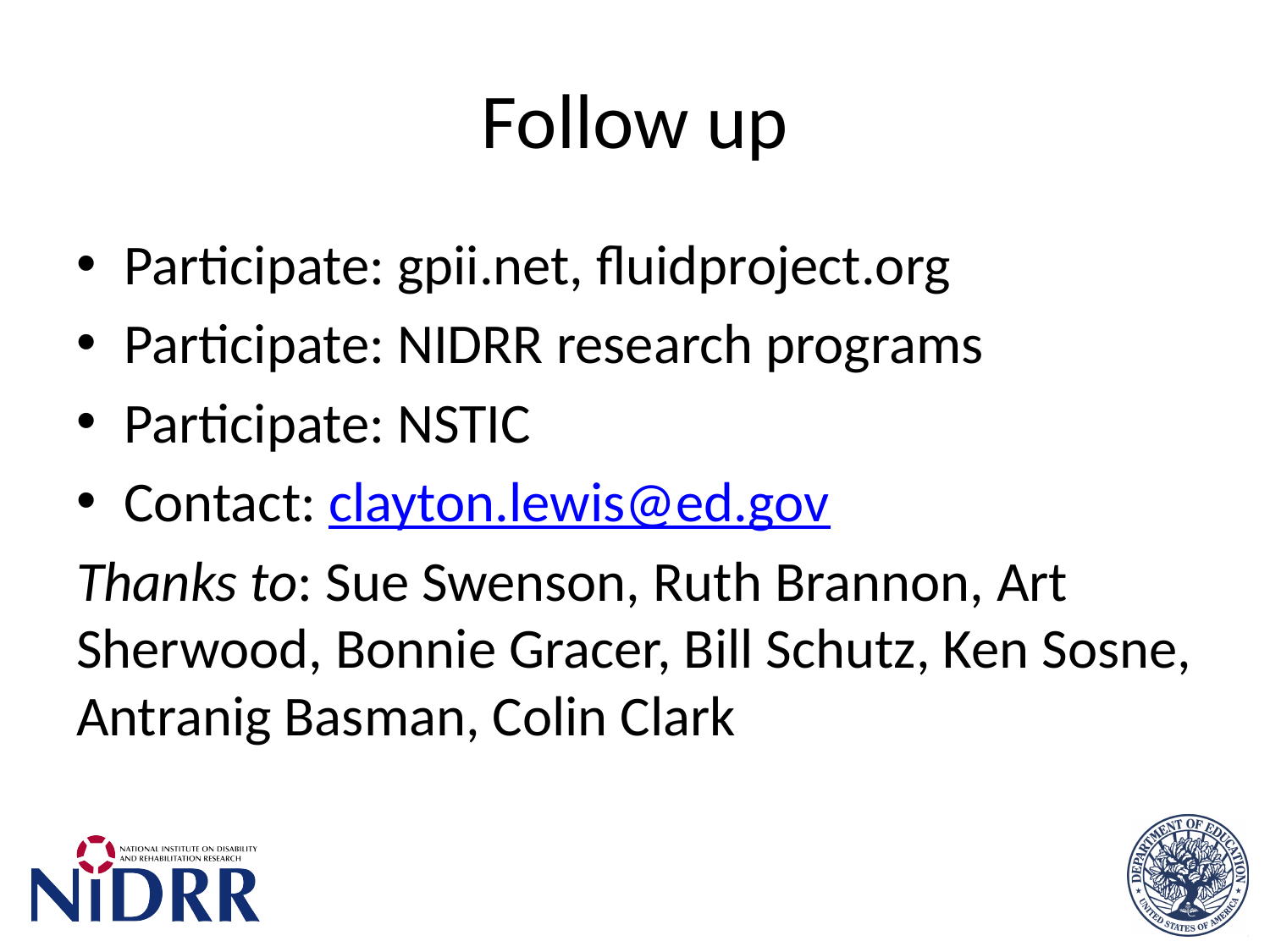

# Follow up
Participate: gpii.net, fluidproject.org
Participate: NIDRR research programs
Participate: NSTIC
Contact: clayton.lewis@ed.gov
Thanks to: Sue Swenson, Ruth Brannon, Art Sherwood, Bonnie Gracer, Bill Schutz, Ken Sosne, Antranig Basman, Colin Clark